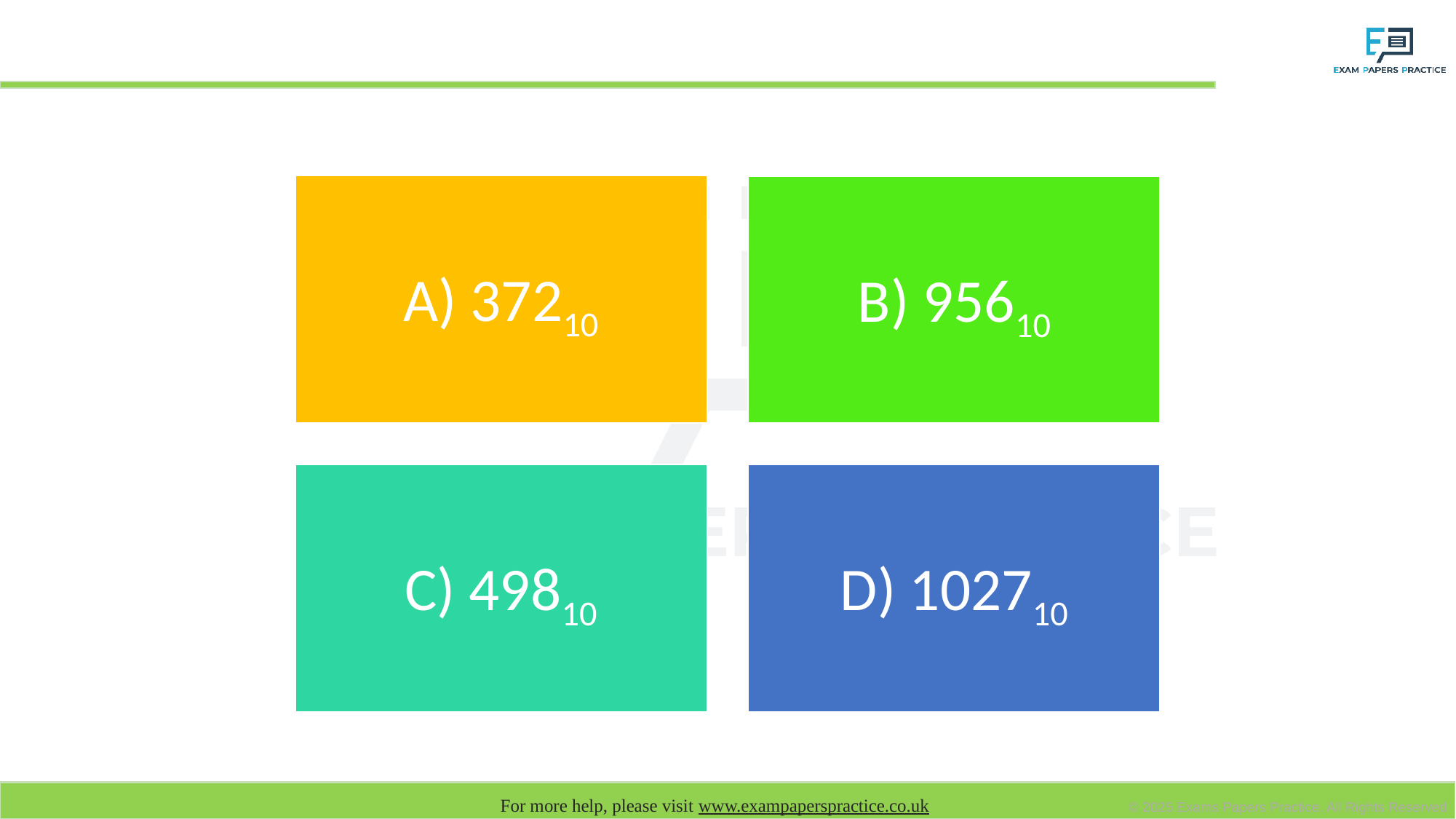

# What is 3BC16 in denary?
A) 37210
B) 95610
C) 49810
D) 102710